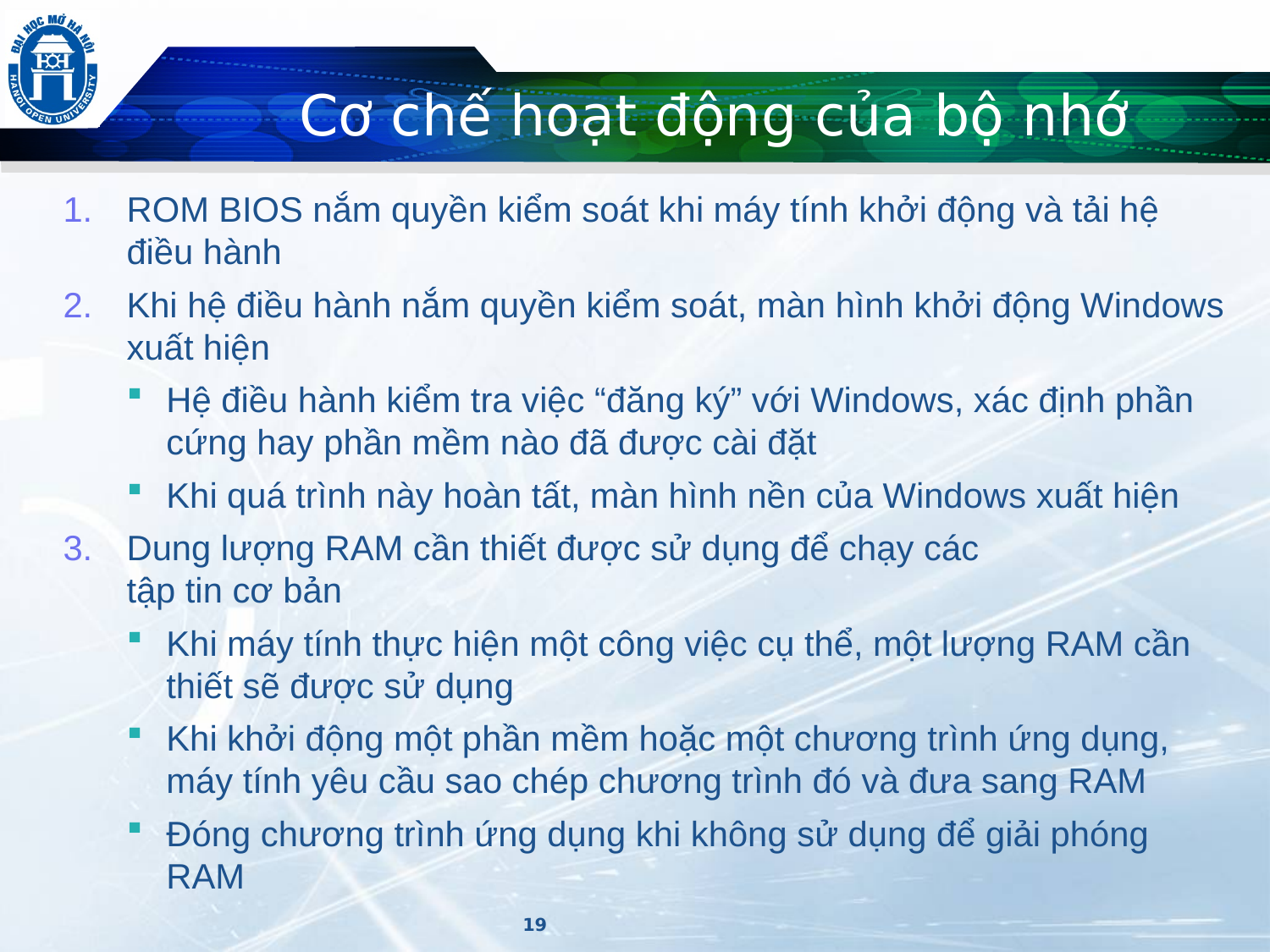

# Cơ chế hoạt động của bộ nhớ
ROM BIOS nắm quyền kiểm soát khi máy tính khởi động và tải hệ điều hành
Khi hệ điều hành nắm quyền kiểm soát, màn hình khởi động Windows xuất hiện
Hệ điều hành kiểm tra việc “đăng ký” với Windows, xác định phần cứng hay phần mềm nào đã được cài đặt
Khi quá trình này hoàn tất, màn hình nền của Windows xuất hiện
Dung lượng RAM cần thiết được sử dụng để chạy các
tập tin cơ bản
Khi máy tính thực hiện một công việc cụ thể, một lượng RAM cần thiết sẽ được sử dụng
Khi khởi động một phần mềm hoặc một chương trình ứng dụng,
máy tính yêu cầu sao chép chương trình đó và đưa sang RAM
Đóng chương trình ứng dụng khi không sử dụng để giải phóng RAM
19